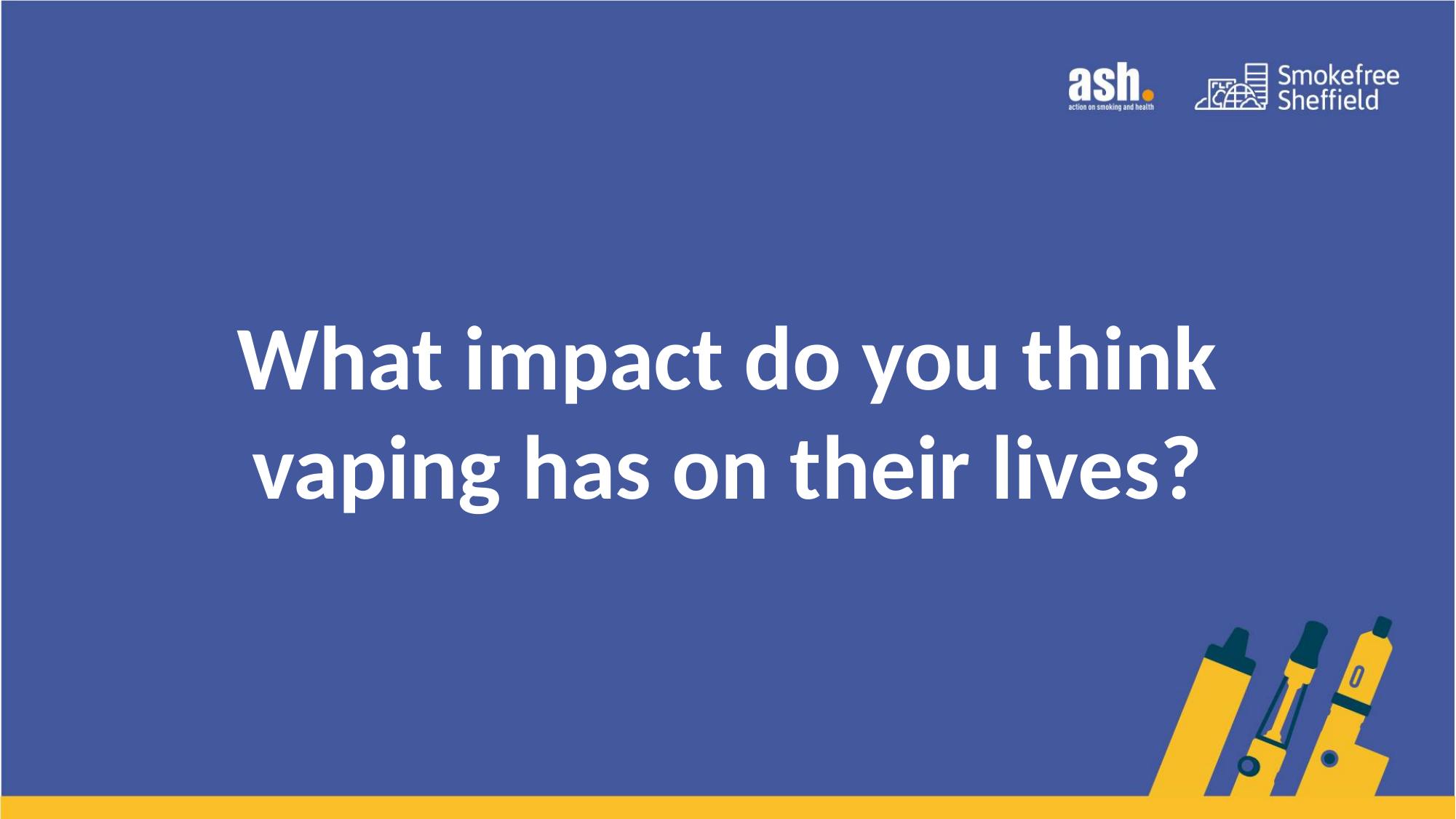

What impact do you think vaping has on their lives?